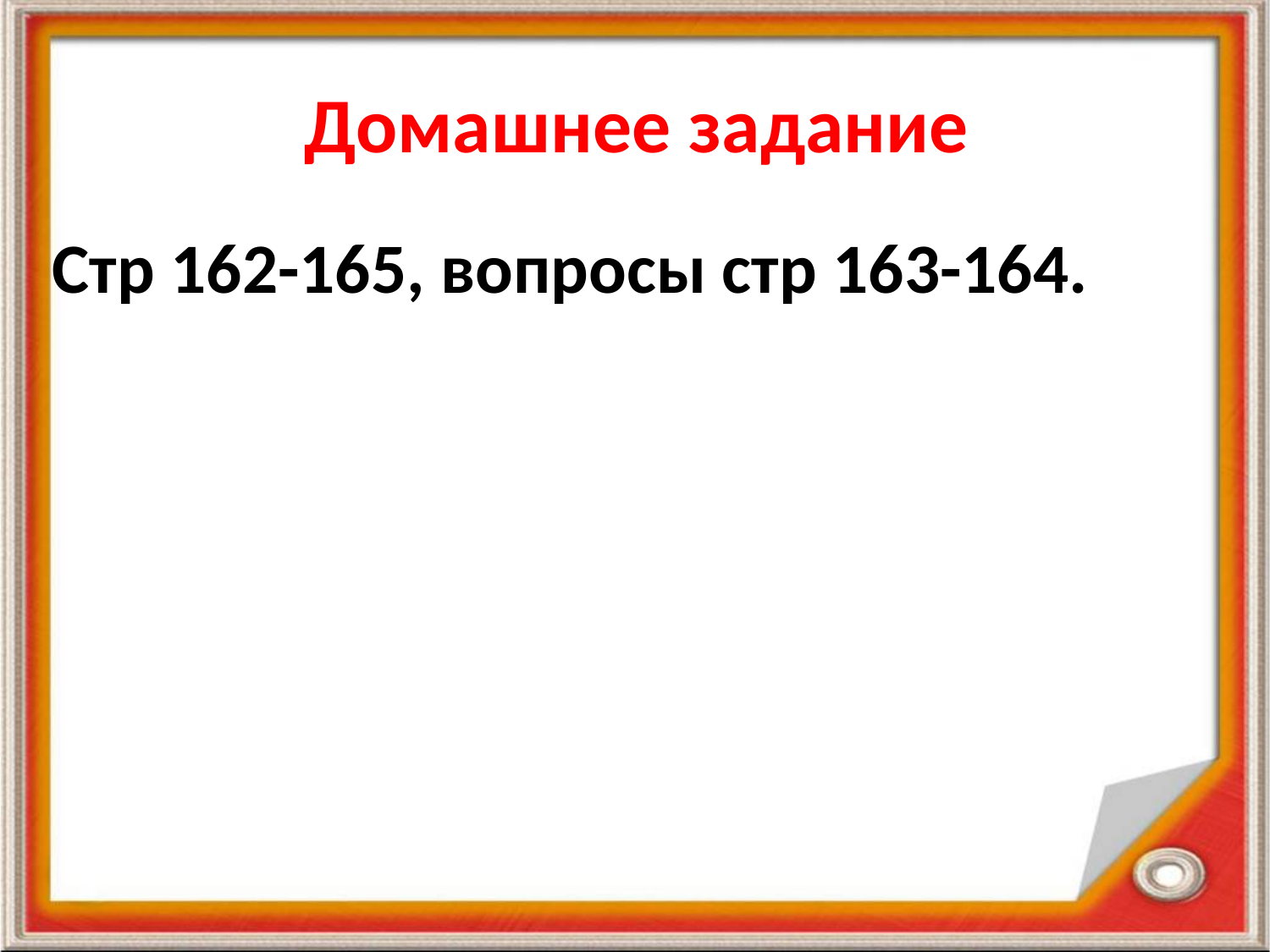

# Домашнее задание
Стр 162-165, вопросы стр 163-164.